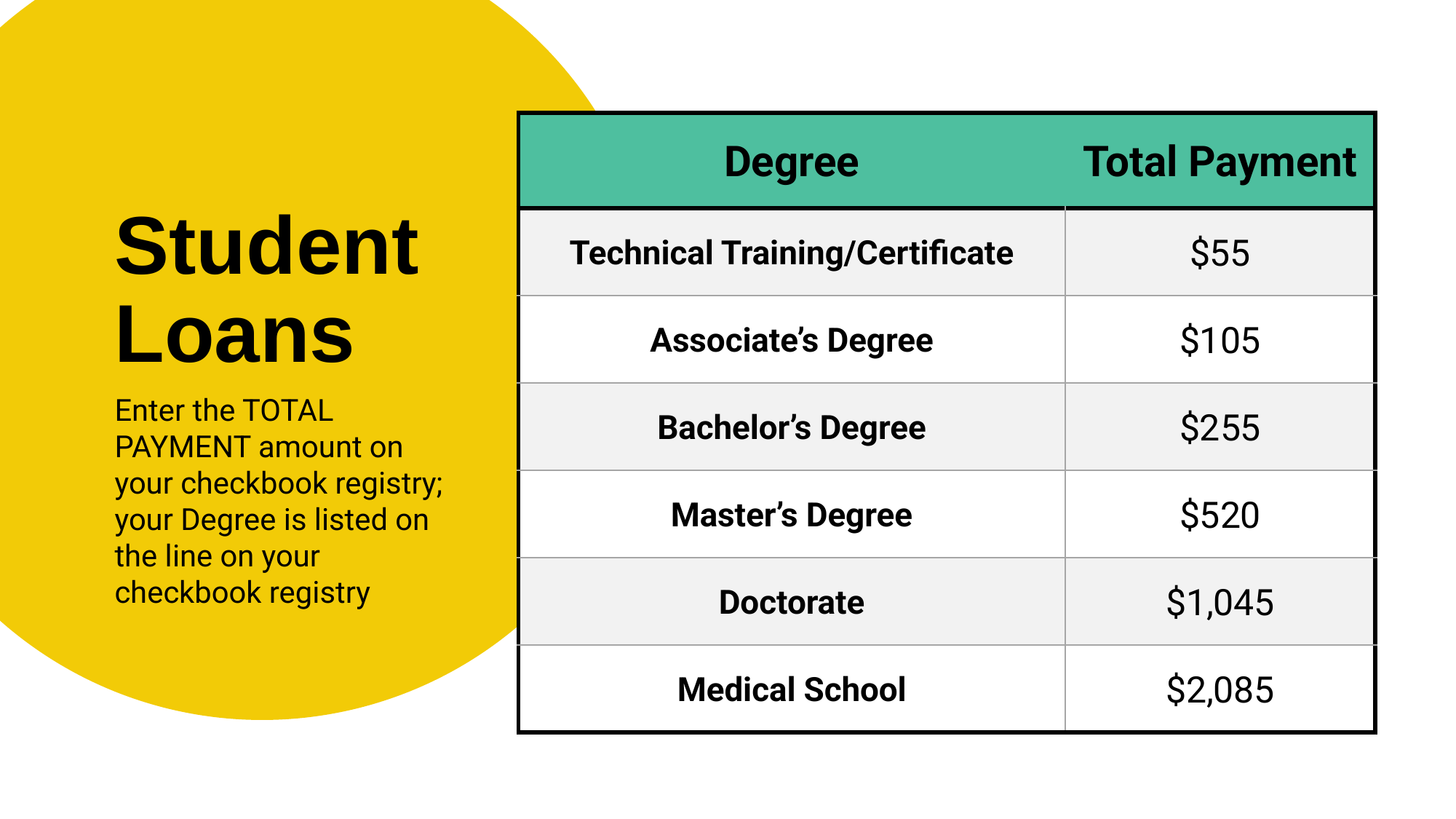

# Student Loans
| Degree | Total Payment |
| --- | --- |
| Technical Training/Certificate | $55 |
| Associate’s Degree | $105 |
| Bachelor’s Degree | $255 |
| Master’s Degree | $520 |
| Doctorate | $1,045 |
| Medical School | $2,085 |
Enter the TOTAL PAYMENT amount on your checkbook registry;
your Degree is listed on the line on your checkbook registry